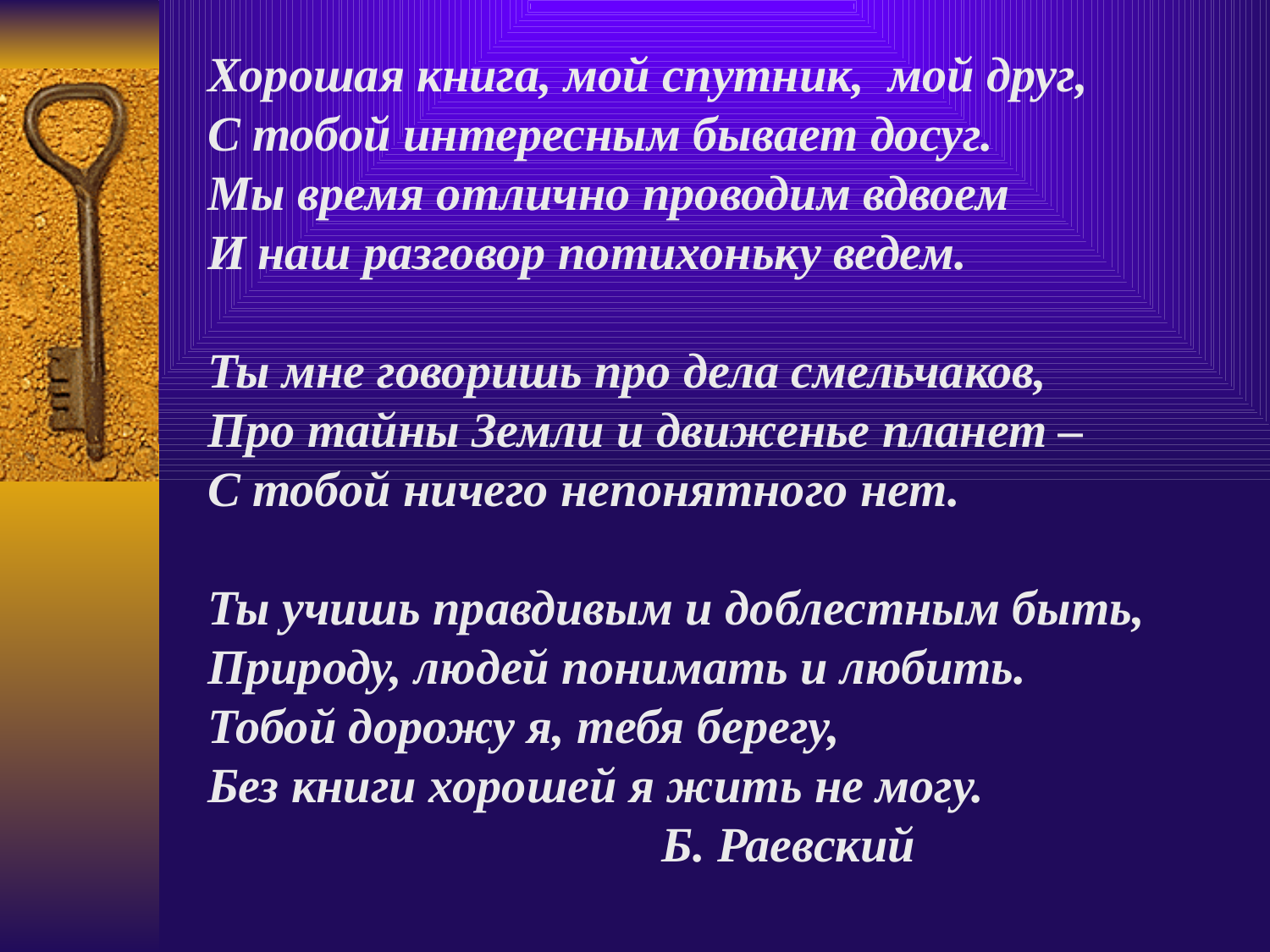

Хорошая книга, мой спутник,  мой друг,
С тобой интересным бывает досуг.
Мы время отлично проводим вдвоем
И наш разговор потихоньку ведем.

Ты мне говоришь про дела смельчаков,
Про тайны Земли и движенье планет –
С тобой ничего непонятного нет.

Ты учишь правдивым и доблестным быть,
Природу, людей понимать и любить.
Тобой дорожу я, тебя берегу,
Без книги хорошей я жить не могу.
                                     Б. Раевский